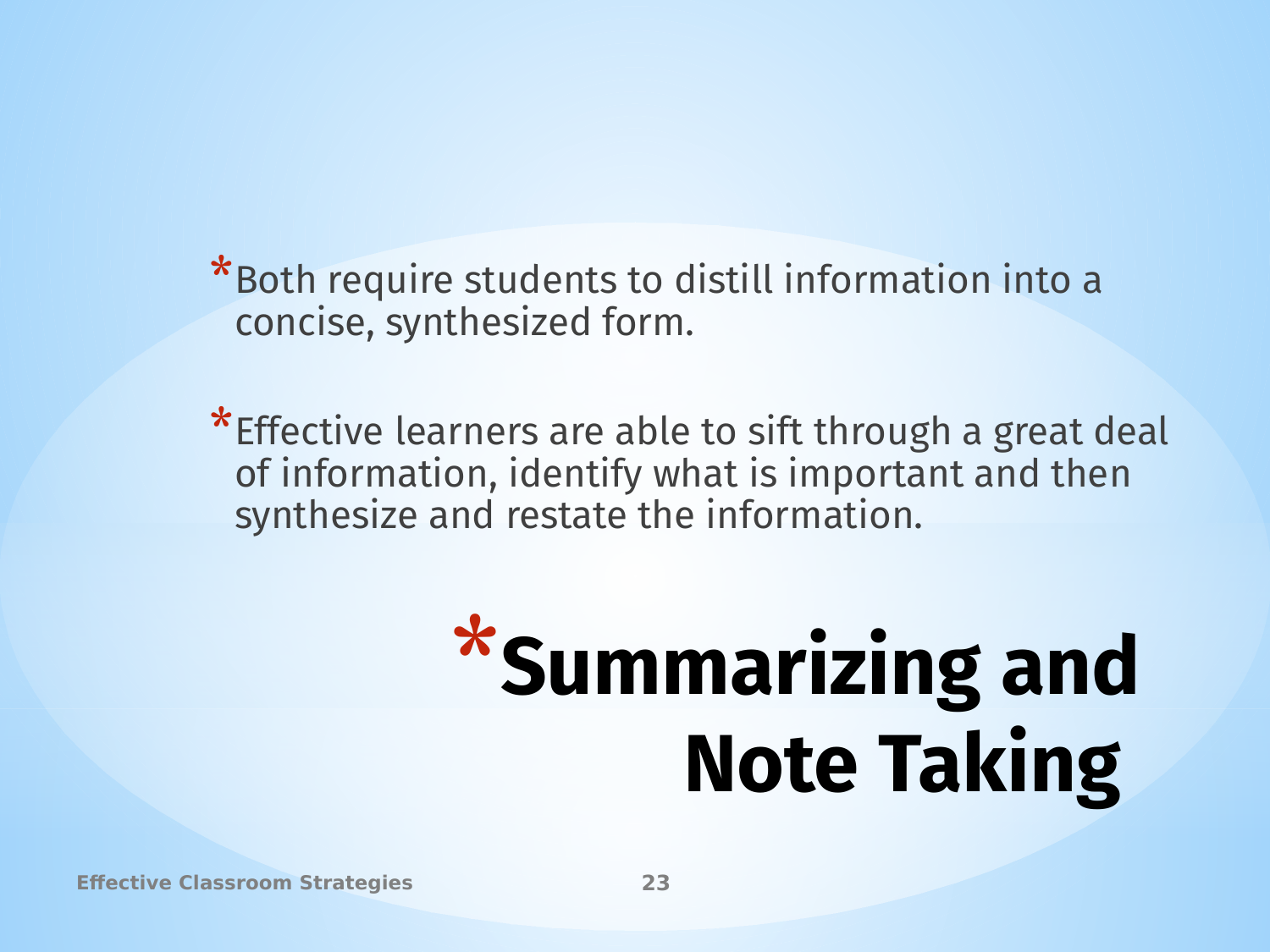

Both require students to distill information into a concise, synthesized form.

Effective learners are able to sift through a great deal of information, identify what is important and then synthesize and restate the information.
# Summarizing and Note Taking
Effective Classroom Strategies
23